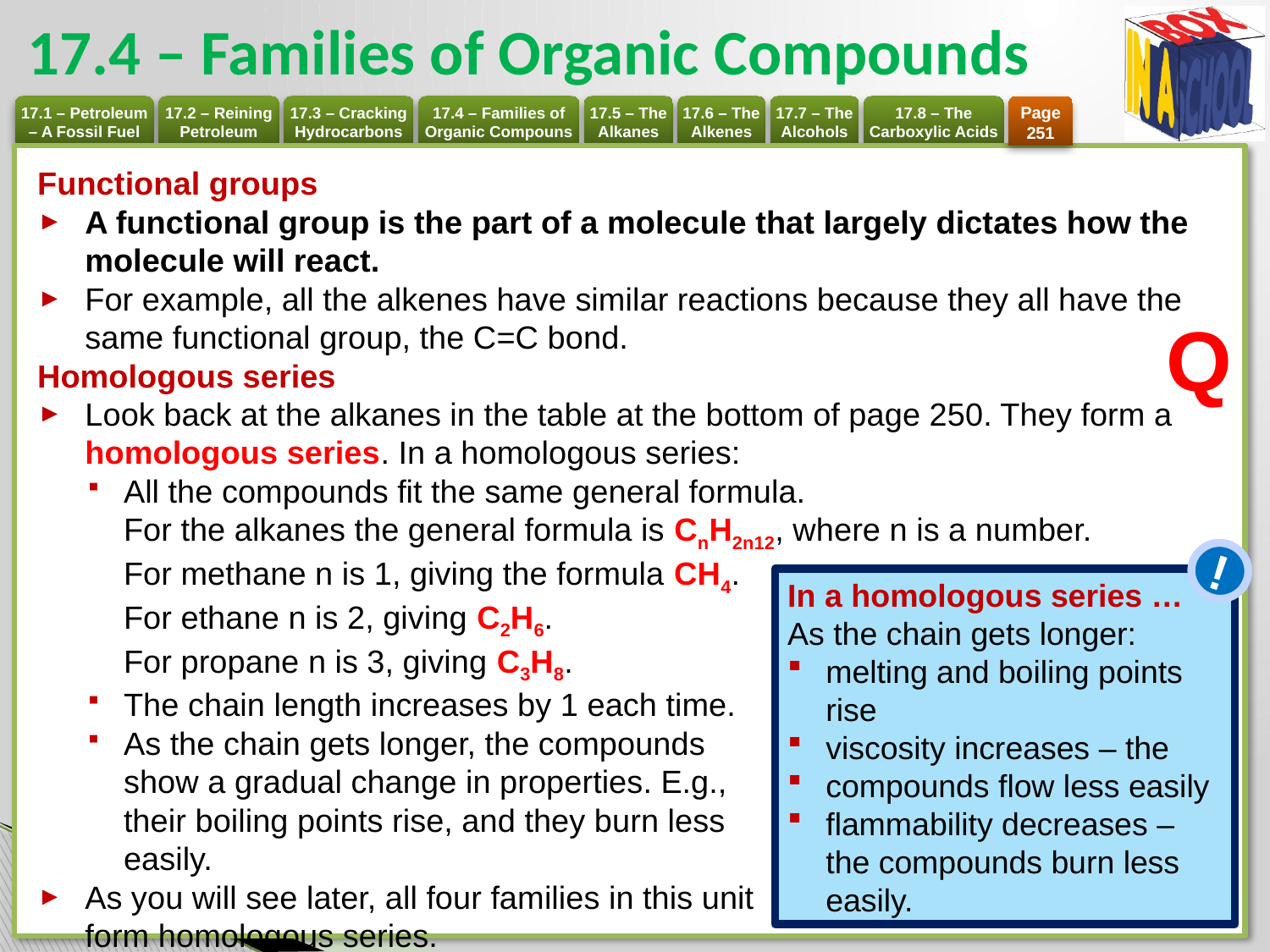

# 17.4 – Families of Organic Compounds
Page 251
Functional groups
A functional group is the part of a molecule that largely dictates how the molecule will react.
For example, all the alkenes have similar reactions because they all have the same functional group, the C=C bond.
Homologous series
Look back at the alkanes in the table at the bottom of page 250. They form a homologous series. In a homologous series:
All the compounds fit the same general formula.
For the alkanes the general formula is CnH2n12, where n is a number.
For methane n is 1, giving the formula CH4.
For ethane n is 2, giving C2H6.
For propane n is 3, giving C3H8.
The chain length increases by 1 each time.
As the chain gets longer, the compounds
show a gradual change in properties. E.g.,
their boiling points rise, and they burn less
easily.
As you will see later, all four families in this unit
form homologous series.
Q
!
In a homologous series …
As the chain gets longer:
melting and boiling points rise
viscosity increases – the
compounds flow less easily
flammability decreases – the compounds burn less easily.